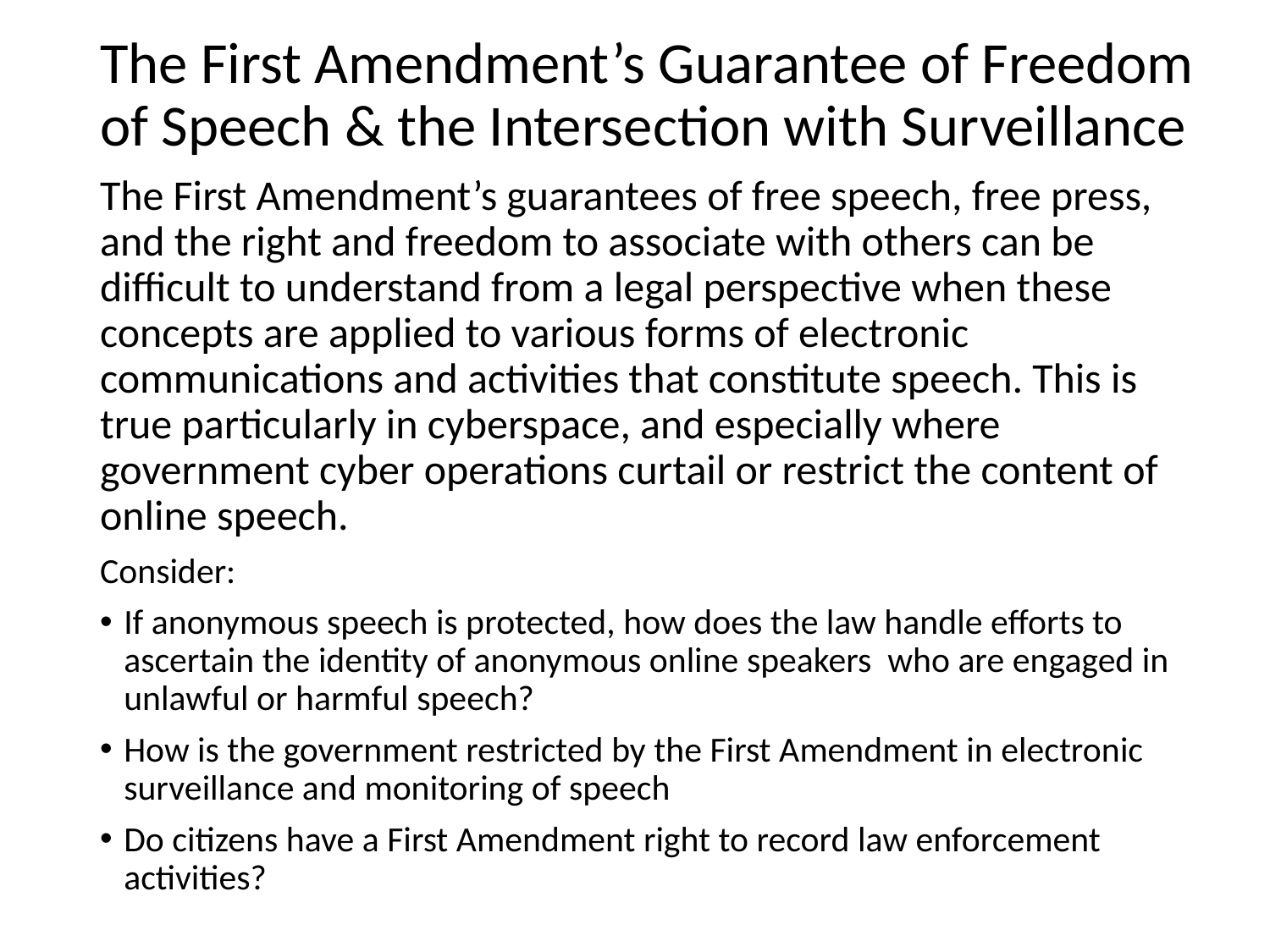

# The First Amendment’s Guarantee of Freedom of Speech & the Intersection with Surveillance
The First Amendment’s guarantees of free speech, free press, and the right and freedom to associate with others can be difficult to understand from a legal perspective when these concepts are applied to various forms of electronic communications and activities that constitute speech. This is true particularly in cyberspace, and especially where government cyber operations curtail or restrict the content of online speech.
Consider:
If anonymous speech is protected, how does the law handle efforts to ascertain the identity of anonymous online speakers  who are engaged in unlawful or harmful speech?
How is the government restricted by the First Amendment in electronic surveillance and monitoring of speech
Do citizens have a First Amendment right to record law enforcement activities?